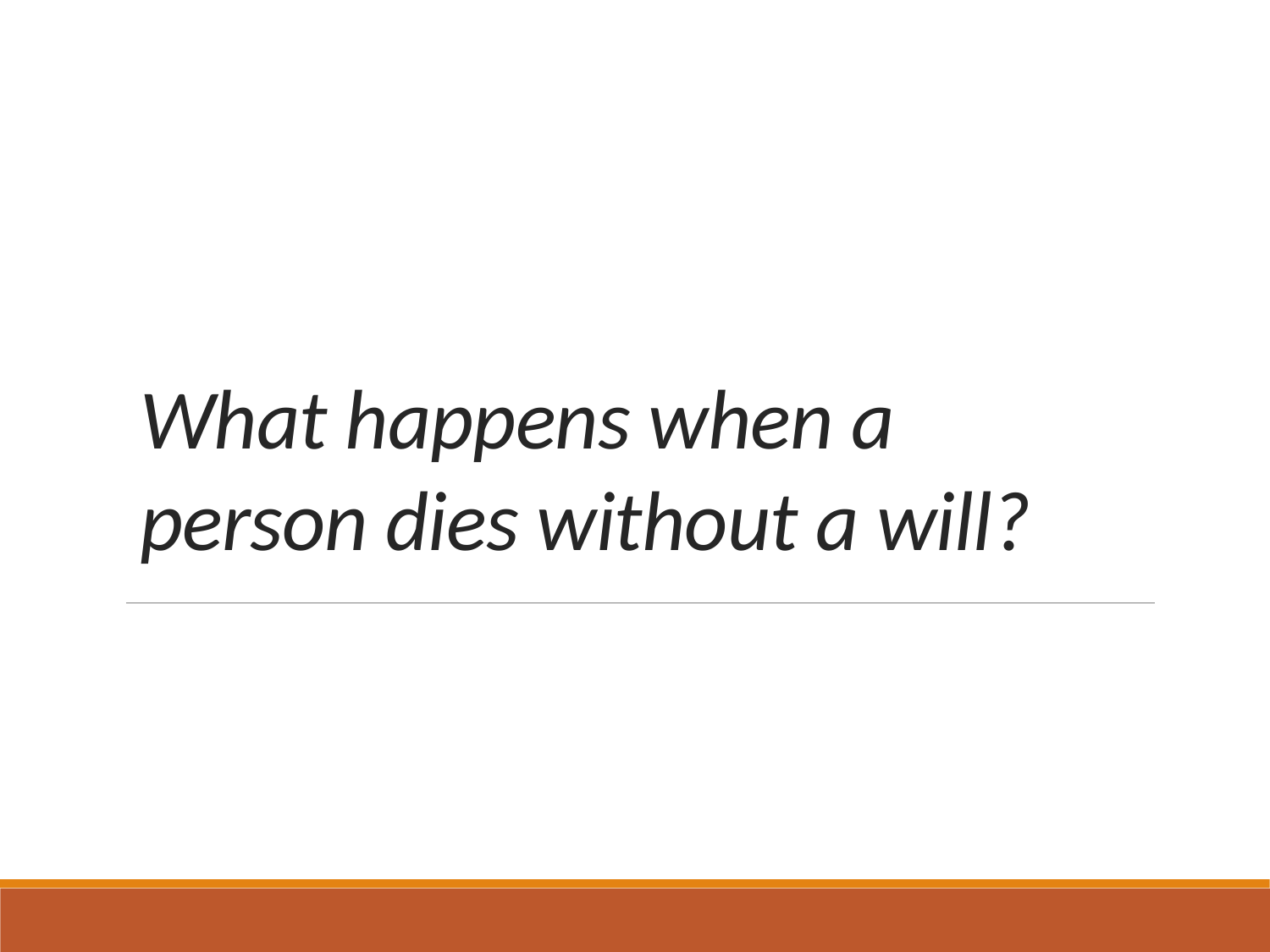

# What happens when a person dies without a will?